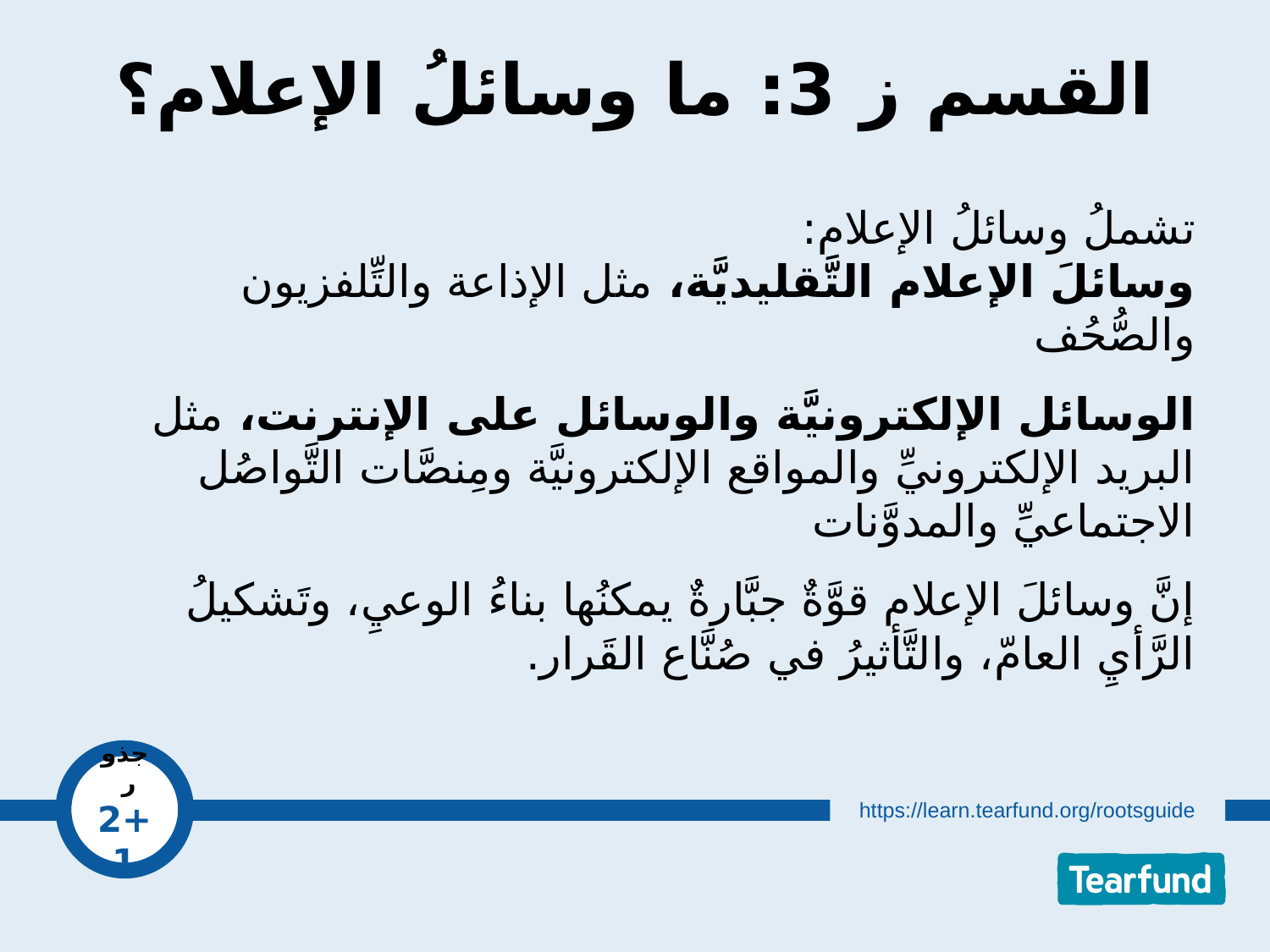

# القسم ز 3: ما وسائلُ الإعلام؟
تشملُ وسائلُ الإعلام:
وسائلَ الإعلام التَّقليديَّة، مثل الإذاعة والتِّلفزيون والصُّحُف
الوسائل الإلكترونيَّة والوسائل على الإنترنت، مثل البريد الإلكترونيِّ والمواقع الإلكترونيَّة ومِنصَّات التَّواصُل الاجتماعيِّ والمدوَّنات
إنَّ وسائلَ الإعلام قوَّةٌ جبَّارةٌ يمكنُها بناءُ الوعيِ، وتَشكيلُ الرَّأيِ العامّ، والتَّأثيرُ في صُنَّاع القَرار.